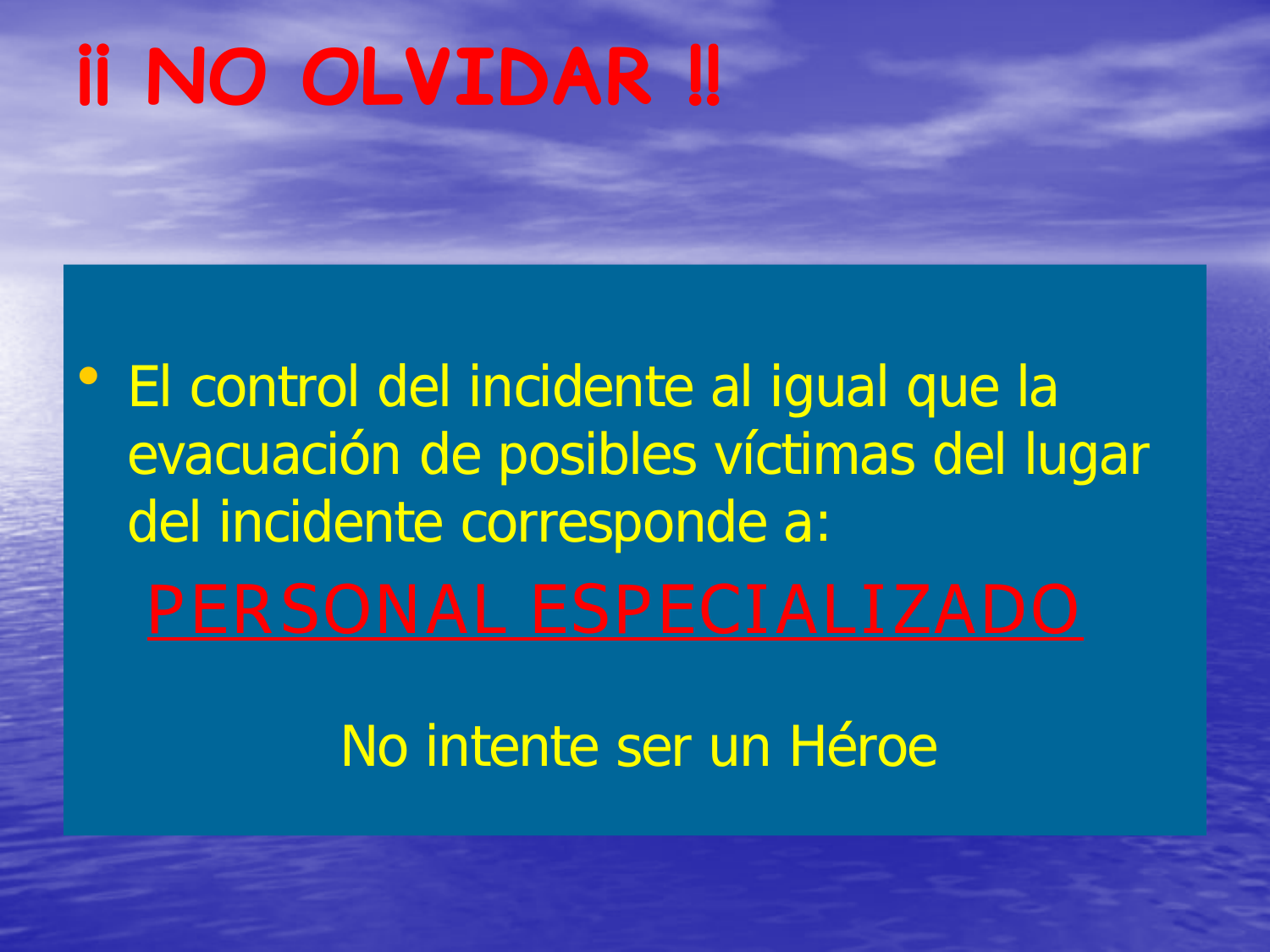

# ¡¡ NO OLVIDAR !!

El control del incidente al igual que la evacuación de posibles víctimas del lugar del incidente corresponde a:
    PERSONAL ESPECIALIZADO

               No intente ser un Héroe